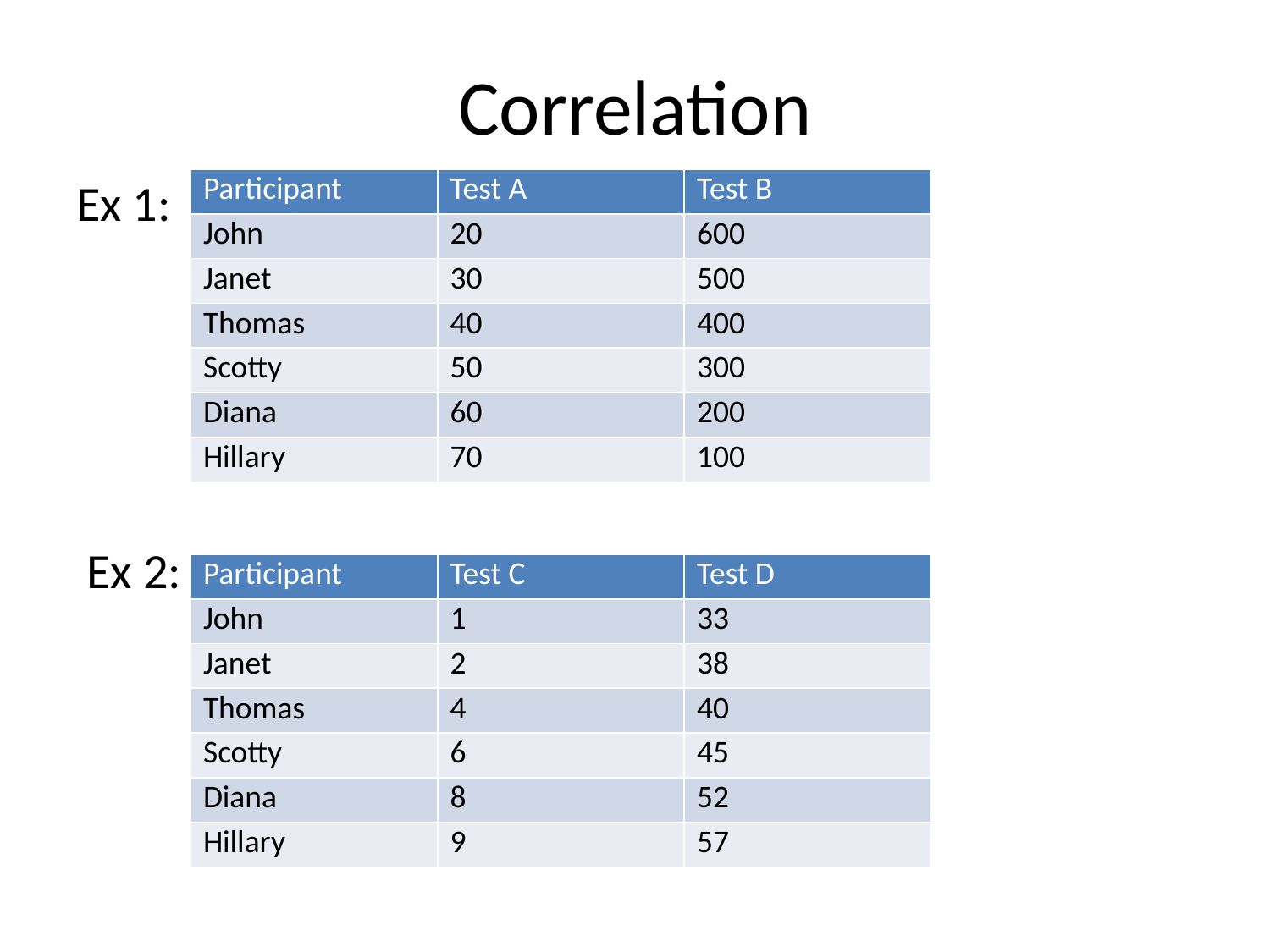

# Correlation
Ex 1:

| Participant | Test A | Test B |
| --- | --- | --- |
| John | 20 | 600 |
| Janet | 30 | 500 |
| Thomas | 40 | 400 |
| Scotty | 50 | 300 |
| Diana | 60 | 200 |
| Hillary | 70 | 100 |
Ex 2:

| Participant | Test C | Test D |
| --- | --- | --- |
| John | 1 | 33 |
| Janet | 2 | 38 |
| Thomas | 4 | 40 |
| Scotty | 6 | 45 |
| Diana | 8 | 52 |
| Hillary | 9 | 57 |